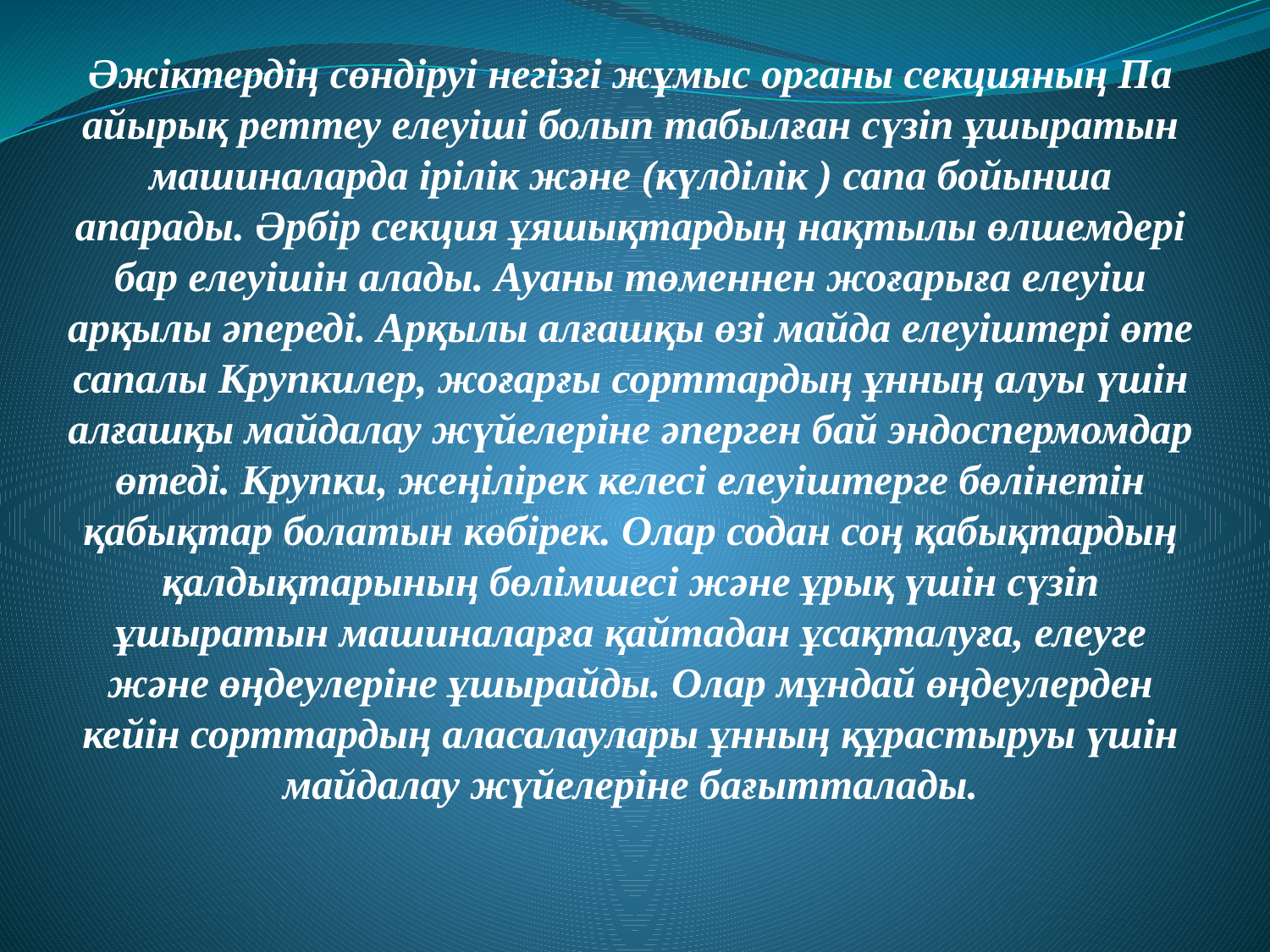

Әжiктердiң сөндiруi негiзгi жұмыс органы секцияның Па айырық реттеу елеуiшi болып табылған сүзiп ұшыратын машиналарда iрiлiк және (күлдiлiк ) сапа бойынша апарады. Әрбiр секция ұяшықтардың нақтылы өлшемдерi бар елеуiшiн алады. Ауаны төменнен жоғарыға елеуiш арқылы әпередi. Арқылы алғашқы өзi майда елеуiштерi өте сапалы Крупкилер, жоғарғы сорттардың ұнның алуы үшiн алғашқы майдалау жүйелерiне әперген бай эндоспермомдар өтедi. Крупки, жеңiлiрек келесi елеуiштерге бөлiнетiн қабықтар болатын көбiрек. Олар содан соң қабықтардың қалдықтарының бөлiмшесi және ұрық үшiн сүзiп ұшыратын машиналарға қайтадан ұсақталуға, елеуге және өңдеулерiне ұшырайды. Олар мұндай өңдеулерден кейiн сорттардың аласалаулары ұнның құрастыруы үшiн майдалау жүйелерiне бағытталады.